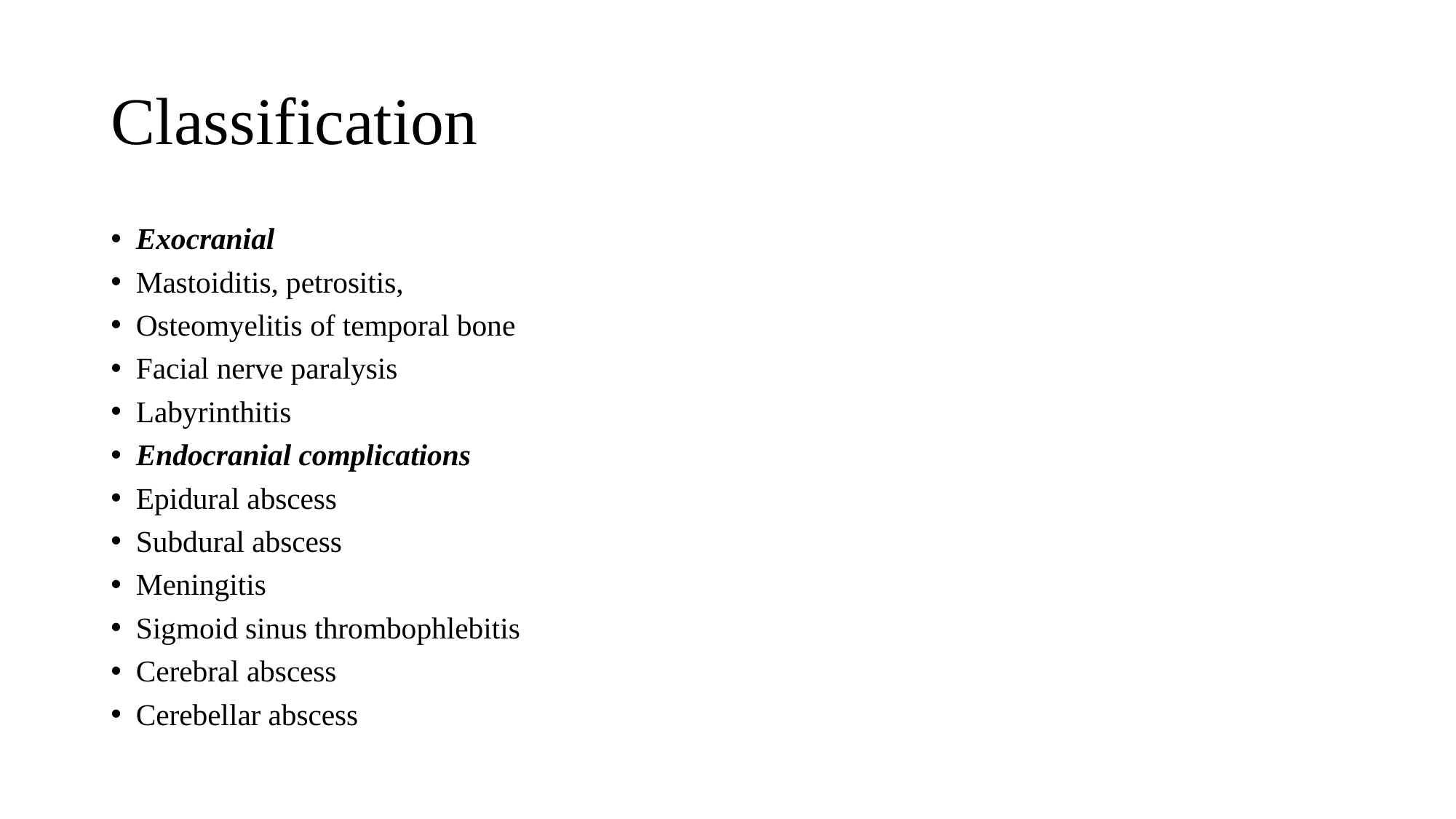

# Classification
Exocranial
Mastoiditis, petrositis,
Osteomyelitis of temporal bone
Facial nerve paralysis
Labyrinthitis
Endocranial complications
Epidural abscess
Subdural abscess
Meningitis
Sigmoid sinus thrombophlebitis
Cerebral abscess
Cerebellar abscess